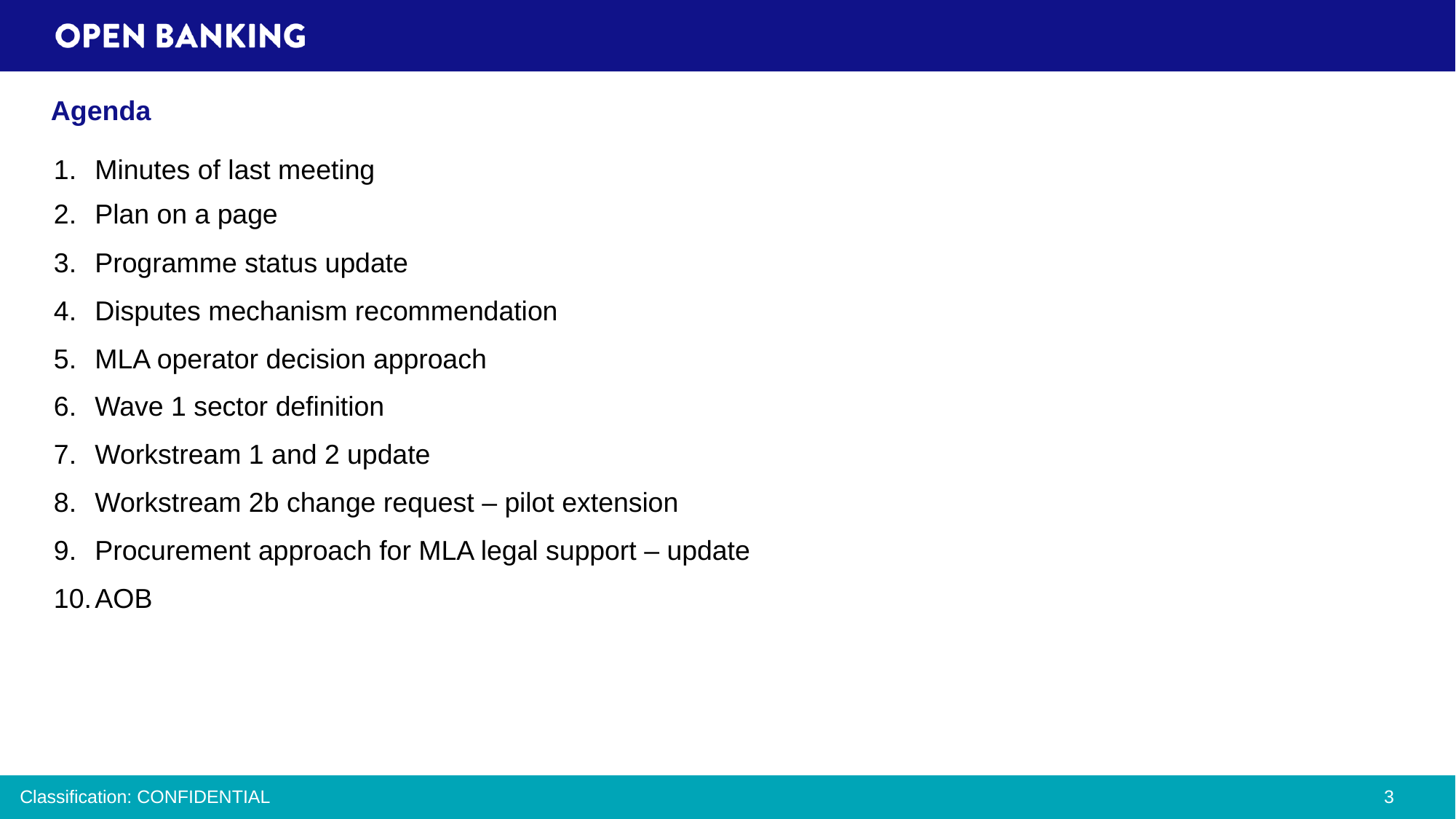

# Agenda
Minutes of last meeting
Plan on a page
Programme status update
Disputes mechanism recommendation
MLA operator decision approach
Wave 1 sector definition
Workstream 1 and 2 update
Workstream 2b change request – pilot extension
Procurement approach for MLA legal support – update
AOB

Classification: CONFIDENTIAL
3